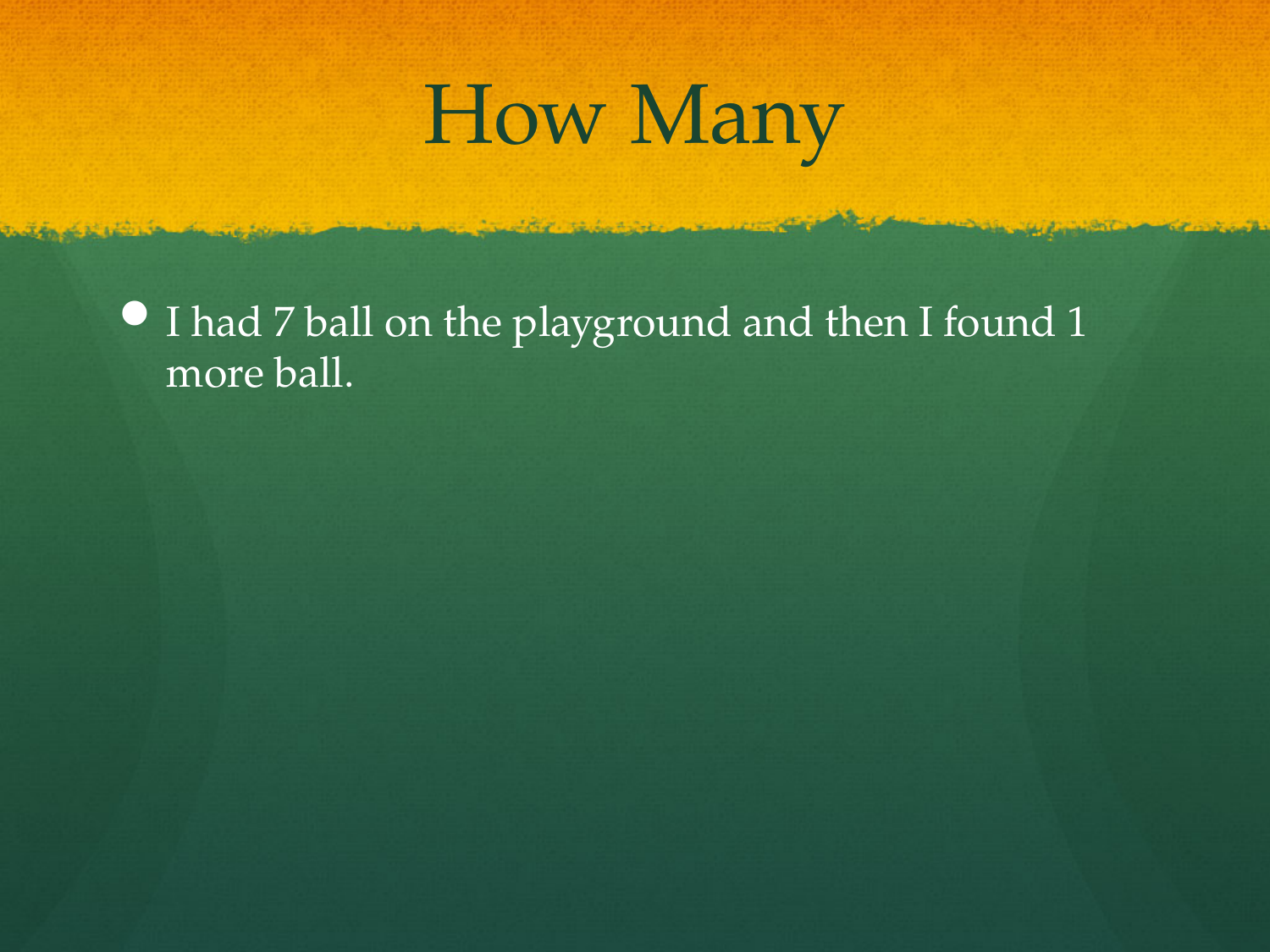

# How Many
I had 7 ball on the playground and then I found 1 more ball.